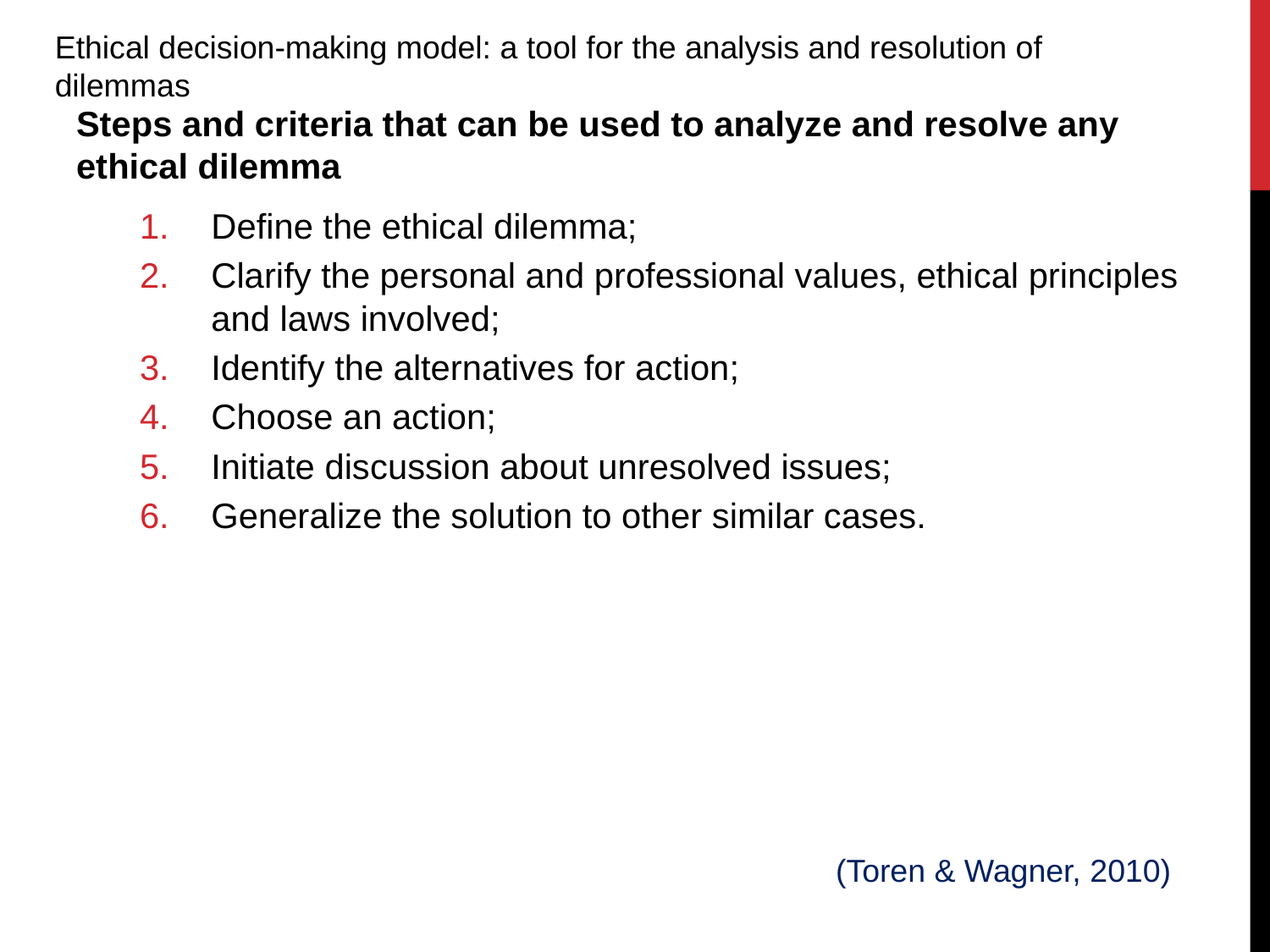

Ethical decision-making model: a tool for the analysis and resolution of dilemmas
Steps and criteria that can be used to analyze and resolve any ethical dilemma
Define the ethical dilemma;
Clarify the personal and professional values, ethical principles and laws involved;
Identify the alternatives for action;
Choose an action;
Initiate discussion about unresolved issues;
Generalize the solution to other similar cases.
(Toren & Wagner, 2010)